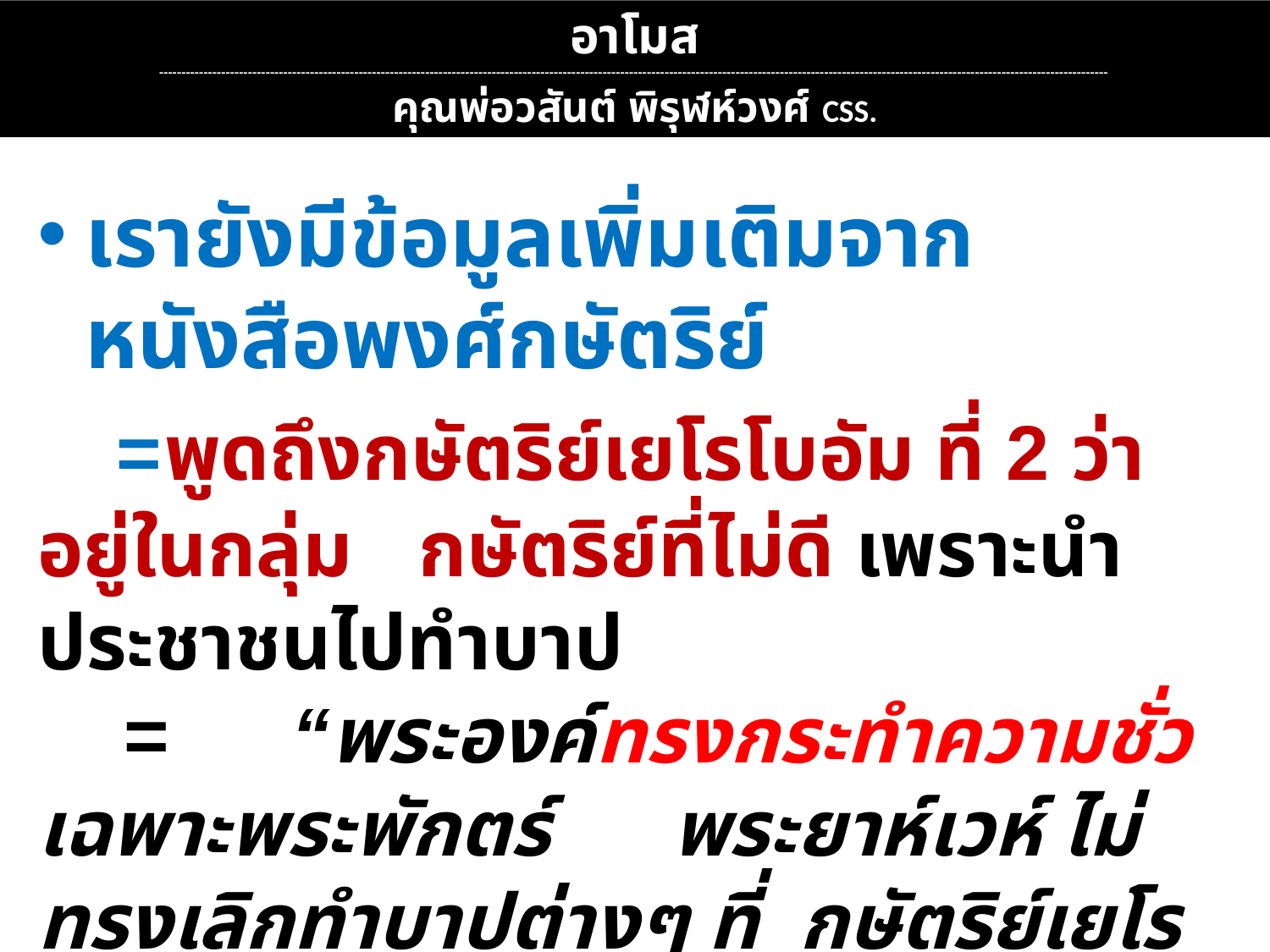

อาโมส
----------------------------------------------------------------------------------------------------------------------------------------------------------------------------------------------------------------------
คุณพ่อวสันต์ พิรุฬห์วงศ์ CSS.
เรายังมีข้อมูลเพิ่มเติมจากหนังสือพงศ์กษัตริย์
   =	พูดถึงกษัตริย์เยโรโบอัม ที่ 2 ว่าอยู่ในกลุ่ม	กษัตริย์ที่ไม่ดี เพราะนำประชาชนไปทำบาป
    =	“พระองค์​ทรง​กระทำ​ความ​ชั่ว​เฉพาะ​พระ​พักตร์​	พระ​ยาห์​เวห์ ไม่​ทรง​เลิก​ทำ​บาป​ต่างๆ​ ที่​	กษัตริย์​เย​โร​โบ​อัม​ทรง​นำ​อิสราเอล​ให้​ทำ​ด้วย” 	(2 พกษ 14:24)